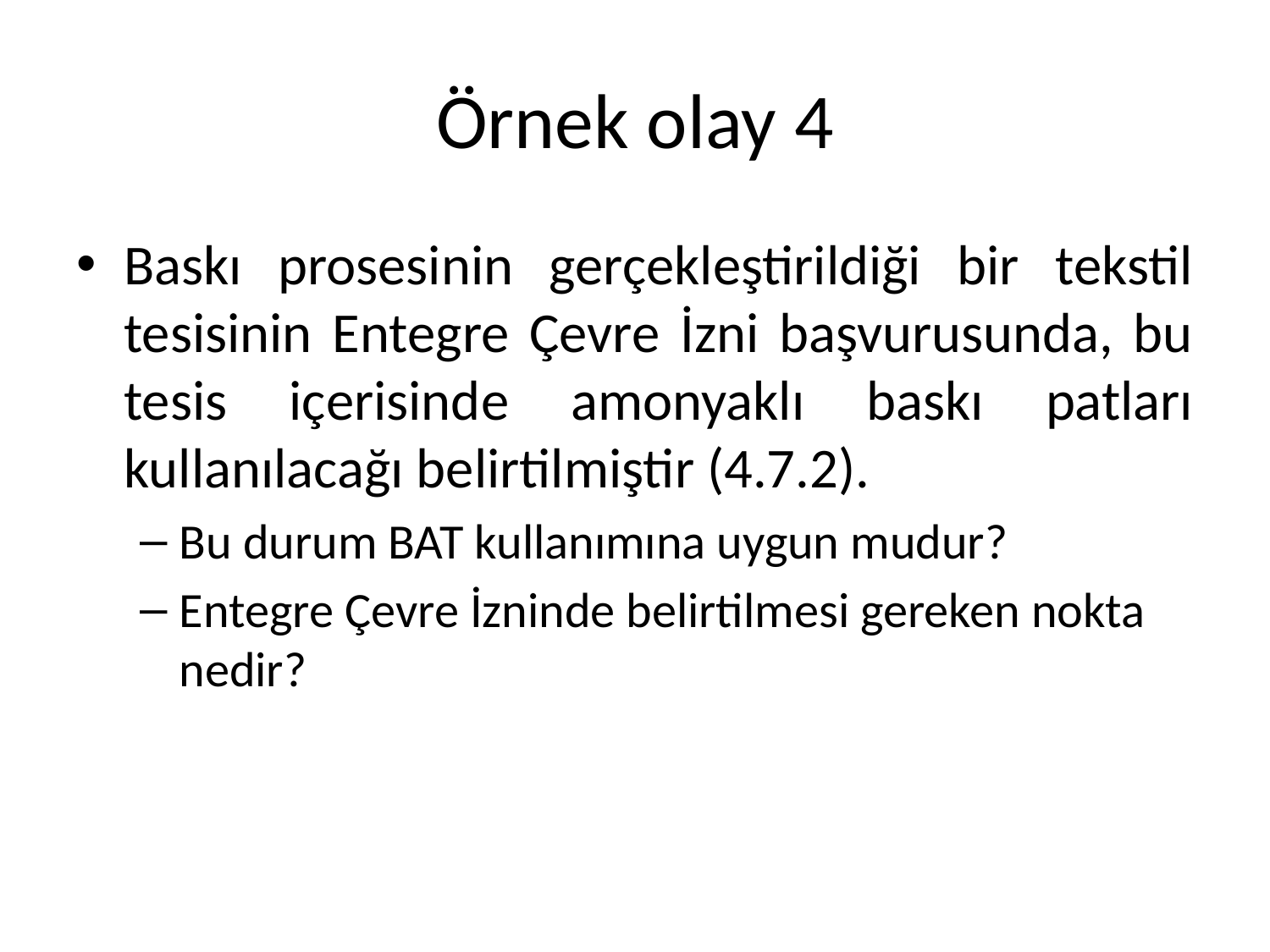

# Örnek olay 4
Baskı prosesinin gerçekleştirildiği bir tekstil tesisinin Entegre Çevre İzni başvurusunda, bu tesis içerisinde amonyaklı baskı patları kullanılacağı belirtilmiştir (4.7.2).
Bu durum BAT kullanımına uygun mudur?
Entegre Çevre İzninde belirtilmesi gereken nokta nedir?